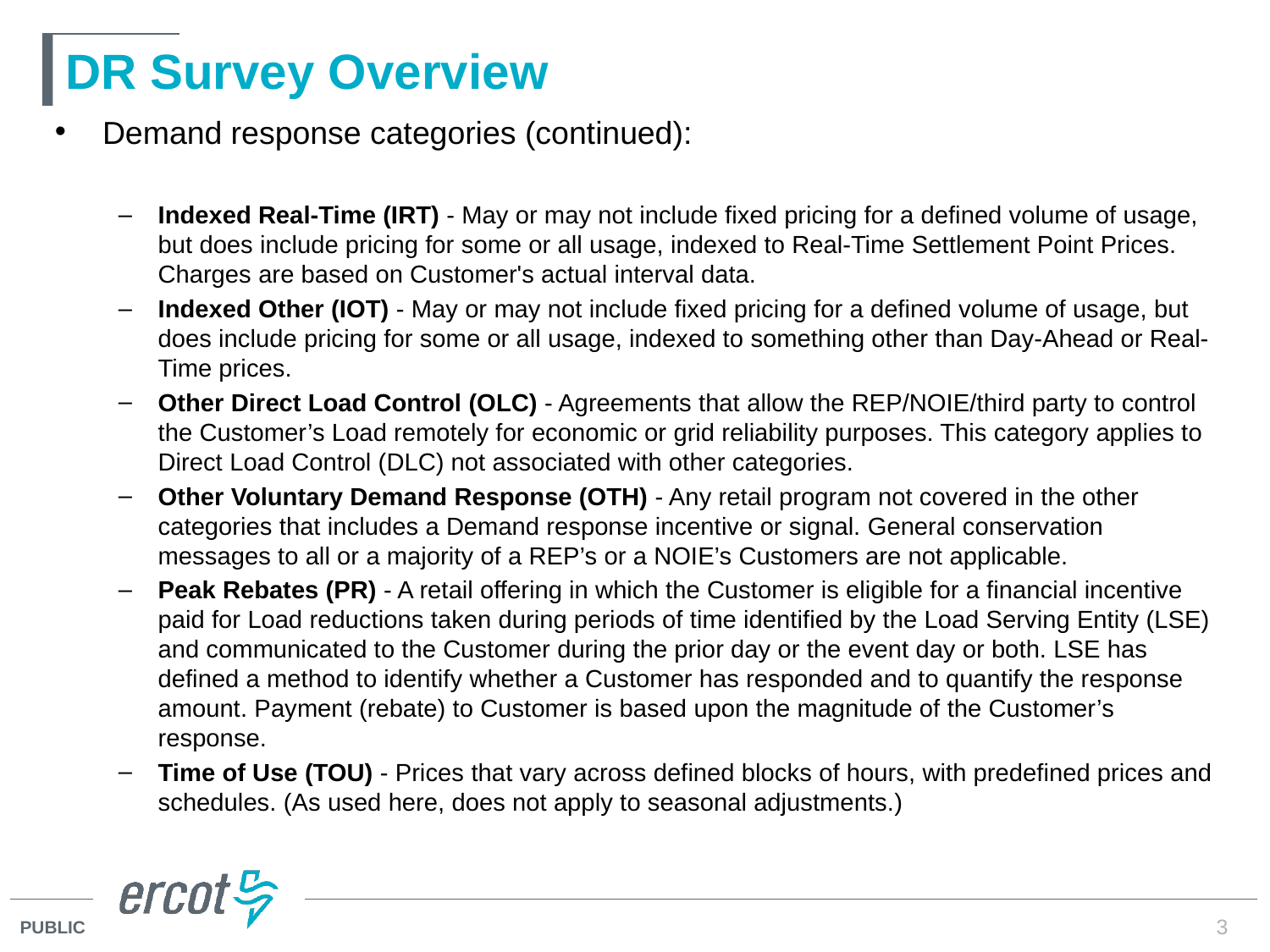

# DR Survey Overview
Demand response categories (continued):

Indexed Real-Time (IRT) - May or may not include fixed pricing for a defined volume of usage, but does include pricing for some or all usage, indexed to Real-Time Settlement Point Prices. Charges are based on Customer's actual interval data.
Indexed Other (IOT) - May or may not include fixed pricing for a defined volume of usage, but does include pricing for some or all usage, indexed to something other than Day-Ahead or Real-Time prices.
Other Direct Load Control (OLC) - Agreements that allow the REP/NOIE/third party to control the Customer’s Load remotely for economic or grid reliability purposes. This category applies to Direct Load Control (DLC) not associated with other categories.
Other Voluntary Demand Response (OTH) - Any retail program not covered in the other categories that includes a Demand response incentive or signal. General conservation messages to all or a majority of a REP’s or a NOIE’s Customers are not applicable.
Peak Rebates (PR) - A retail offering in which the Customer is eligible for a financial incentive paid for Load reductions taken during periods of time identified by the Load Serving Entity (LSE) and communicated to the Customer during the prior day or the event day or both. LSE has defined a method to identify whether a Customer has responded and to quantify the response amount. Payment (rebate) to Customer is based upon the magnitude of the Customer’s response.
Time of Use (TOU) - Prices that vary across defined blocks of hours, with predefined prices and schedules. (As used here, does not apply to seasonal adjustments.)

3